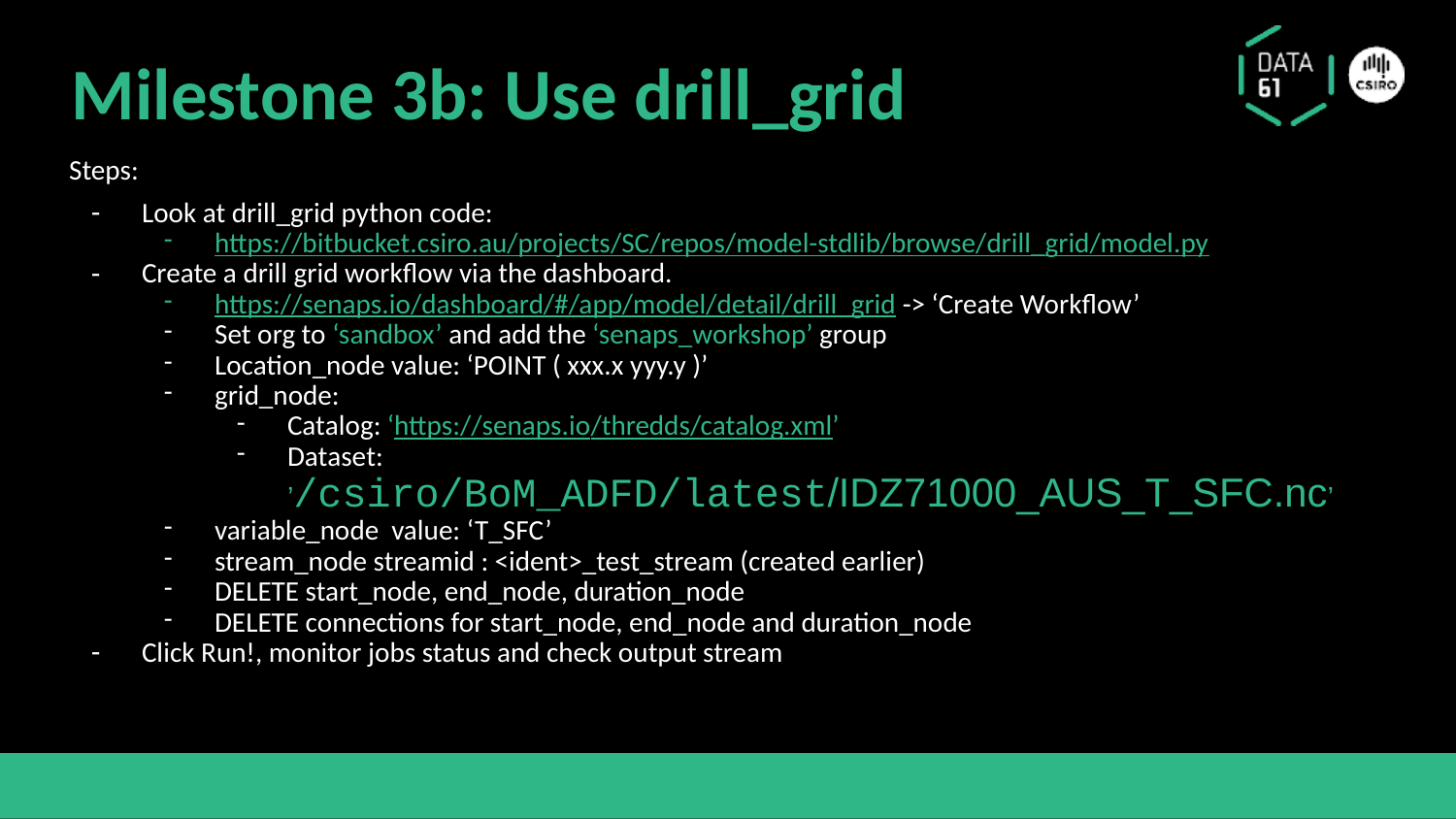

# Milestone 3b: Use drill_grid
Steps:
Look at drill_grid python code:
https://bitbucket.csiro.au/projects/SC/repos/model-stdlib/browse/drill_grid/model.py
Create a drill grid workflow via the dashboard.
https://senaps.io/dashboard/#/app/model/detail/drill_grid -> ‘Create Workflow’
Set org to ‘sandbox’ and add the ‘senaps_workshop’ group
Location_node value: ‘POINT ( xxx.x yyy.y )’
grid_node:
Catalog: ‘https://senaps.io/thredds/catalog.xml’
Dataset: ’/csiro/BoM_ADFD/latest/IDZ71000_AUS_T_SFC.nc’
variable_node  value: ‘T_SFC’
stream_node streamid : <ident>_test_stream (created earlier)
DELETE start_node, end_node, duration_node
DELETE connections for start_node, end_node and duration_node
Click Run!, monitor jobs status and check output stream